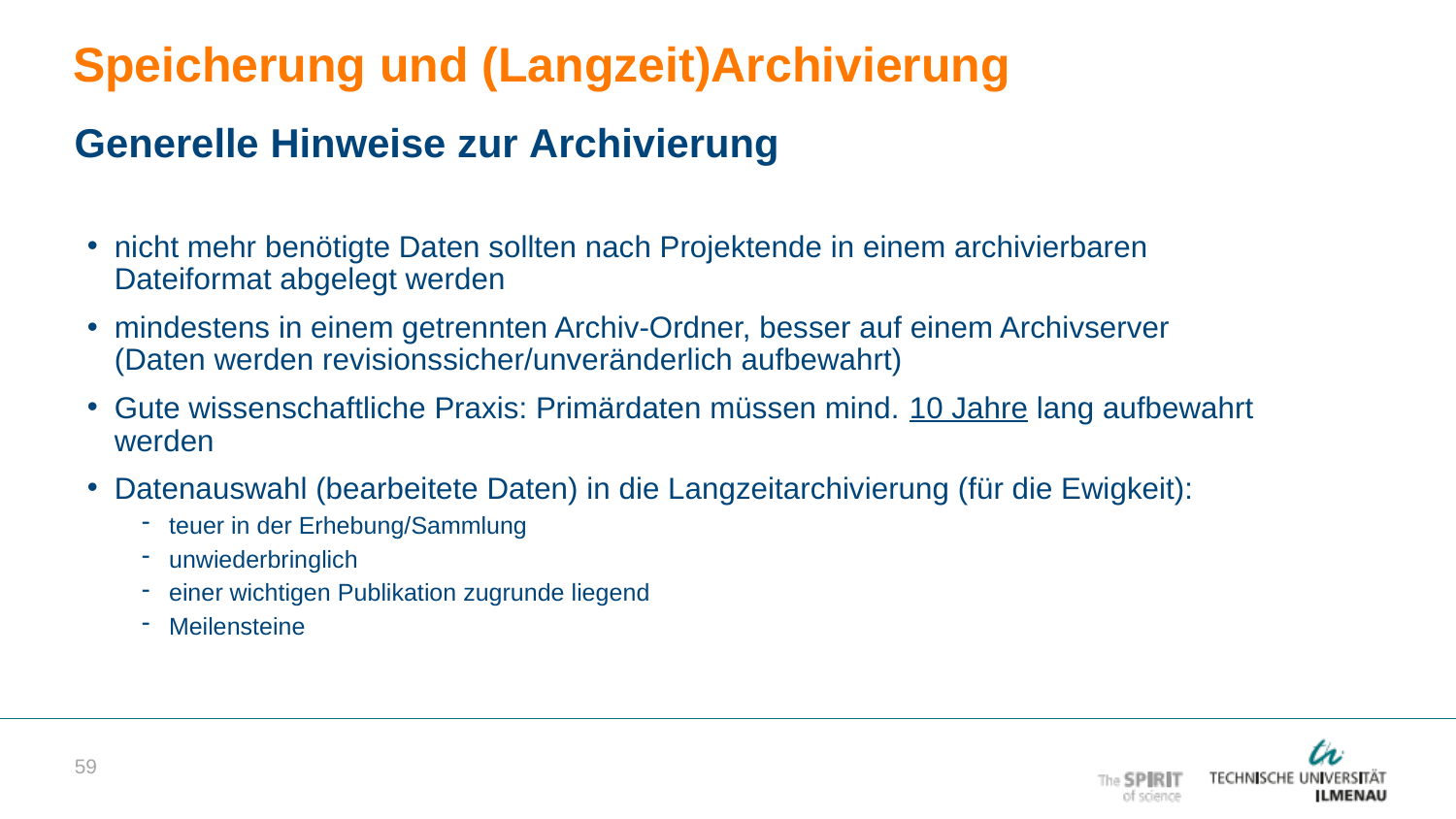

# Speicherung und (Langzeit)Archivierung
Generelle Hinweise zur Archivierung
nicht mehr benötigte Daten sollten nach Projektende in einem archivierbaren Dateiformat abgelegt werden
mindestens in einem getrennten Archiv-Ordner, besser auf einem Archivserver (Daten werden revisionssicher/unveränderlich aufbewahrt)
Gute wissenschaftliche Praxis: Primärdaten müssen mind. 10 Jahre lang aufbewahrt werden
Datenauswahl (bearbeitete Daten) in die Langzeitarchivierung (für die Ewigkeit):
teuer in der Erhebung/Sammlung
unwiederbringlich
einer wichtigen Publikation zugrunde liegend
Meilensteine
59